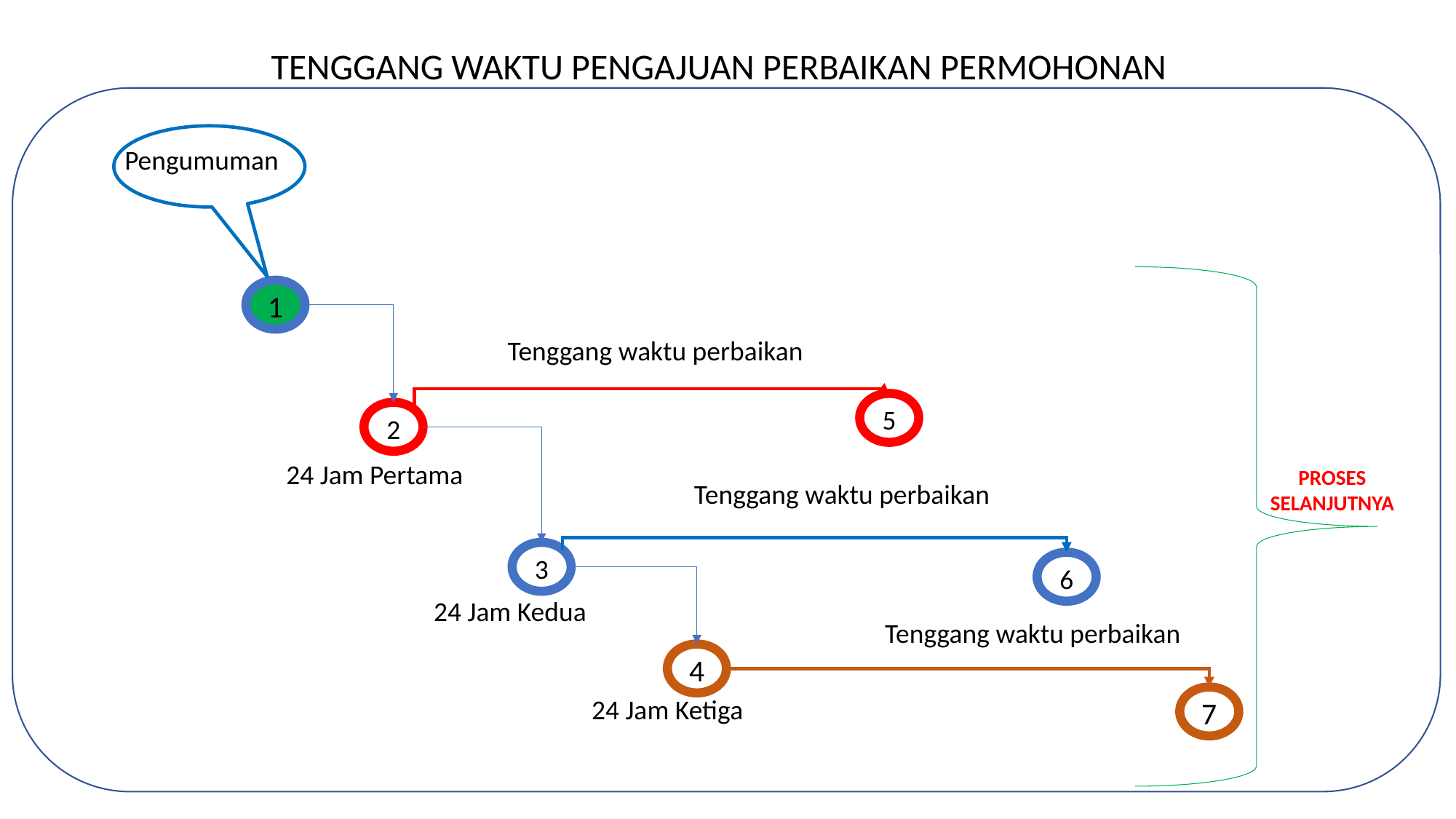

# TENGGANG WAKTU PENGAJUAN PERBAIKAN PERMOHONAN

Pengumuman

1
Tenggang waktu perbaikan
5
2
24 Jam Pertama
PROSES SELANJUTNYA
Tenggang waktu perbaikan
3
6
24 Jam Kedua
Tenggang waktu perbaikan
4
24 Jam Ketiga
7